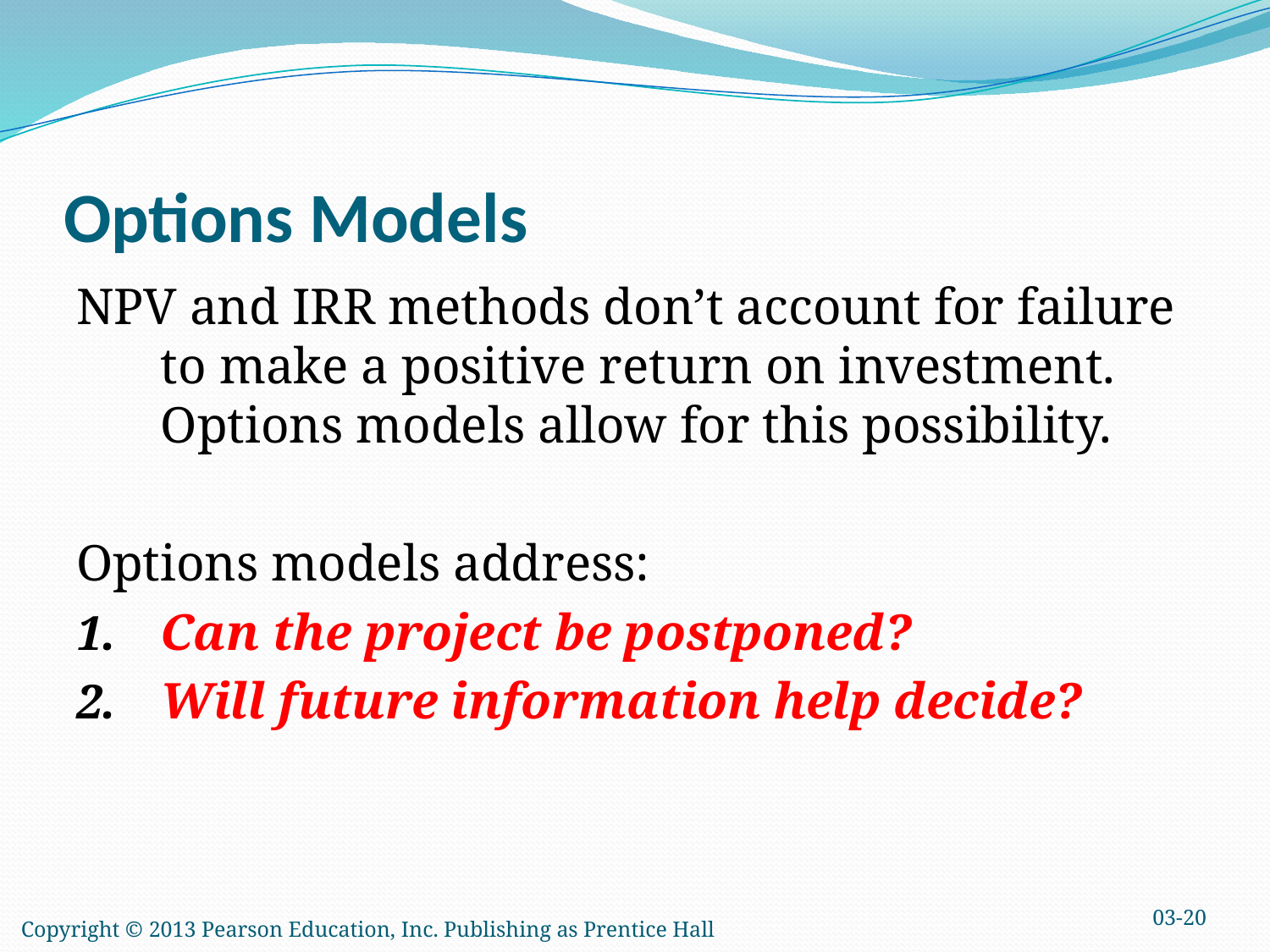

# Options Models
NPV and IRR methods don’t account for failure to make a positive return on investment. Options models allow for this possibility.

Options models address:
Can the project be postponed?
Will future information help decide?
03-20